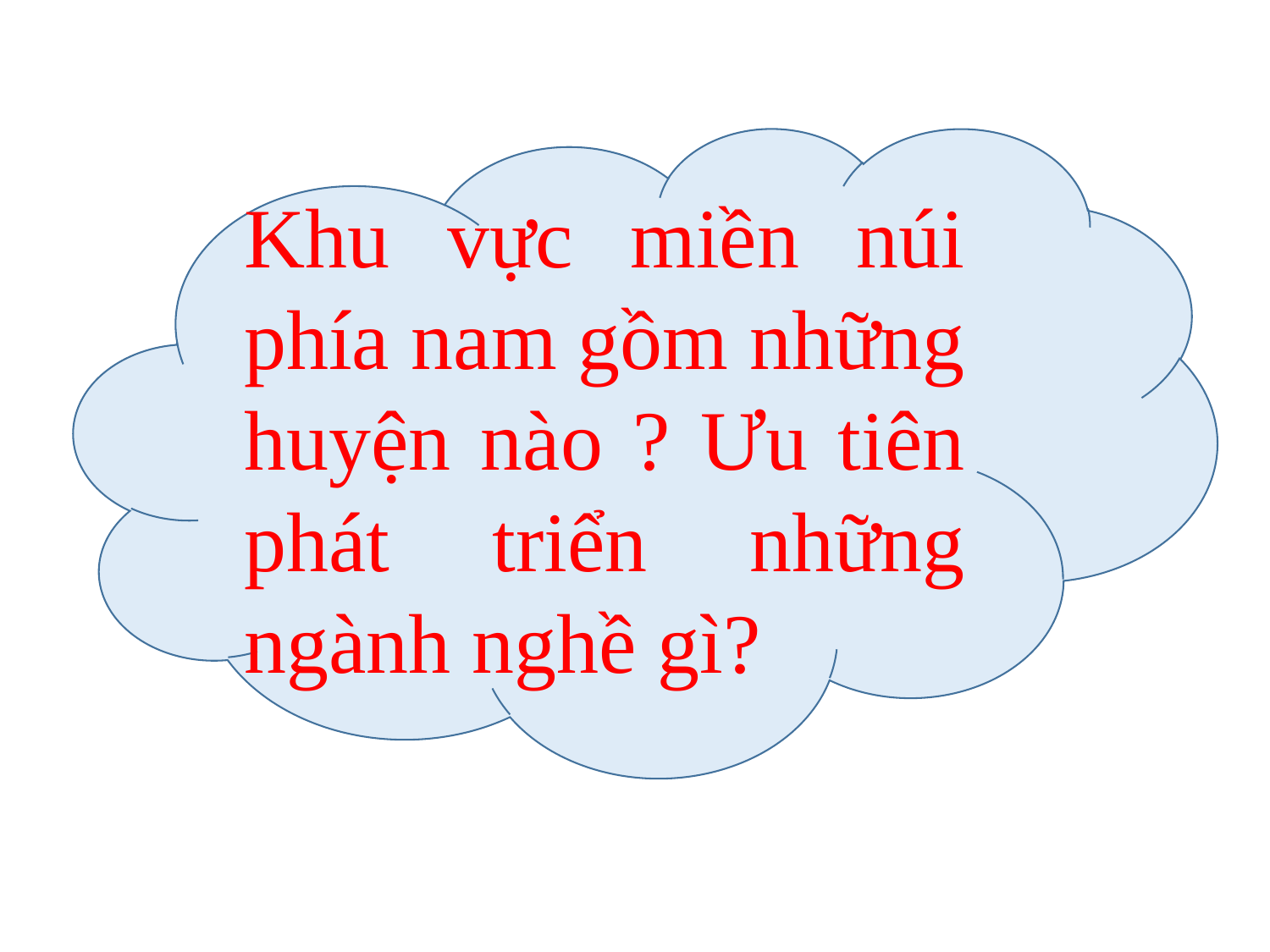

Khu vực miền núi phía nam gồm những huyện nào ? Ưu tiên phát triển những ngành nghề gì?